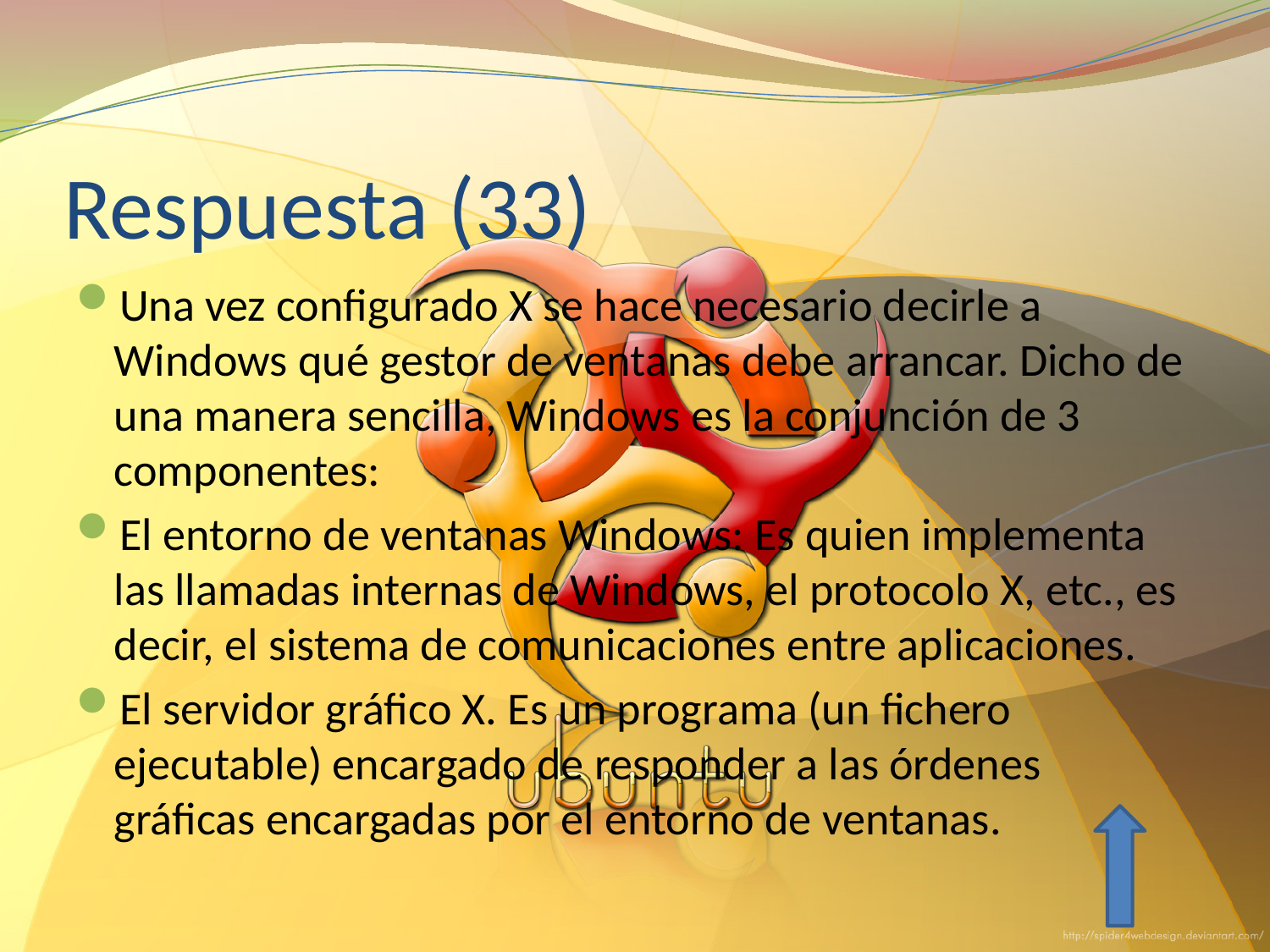

# Respuesta (33)
Una vez configurado X se hace necesario decirle a Windows qué gestor de ventanas debe arrancar. Dicho de una manera sencilla, Windows es la conjunción de 3 componentes:
El entorno de ventanas Windows: Es quien implementa las llamadas internas de Windows, el protocolo X, etc., es decir, el sistema de comunicaciones entre aplicaciones.
El servidor gráfico X. Es un programa (un fichero ejecutable) encargado de responder a las órdenes gráficas encargadas por el entorno de ventanas.